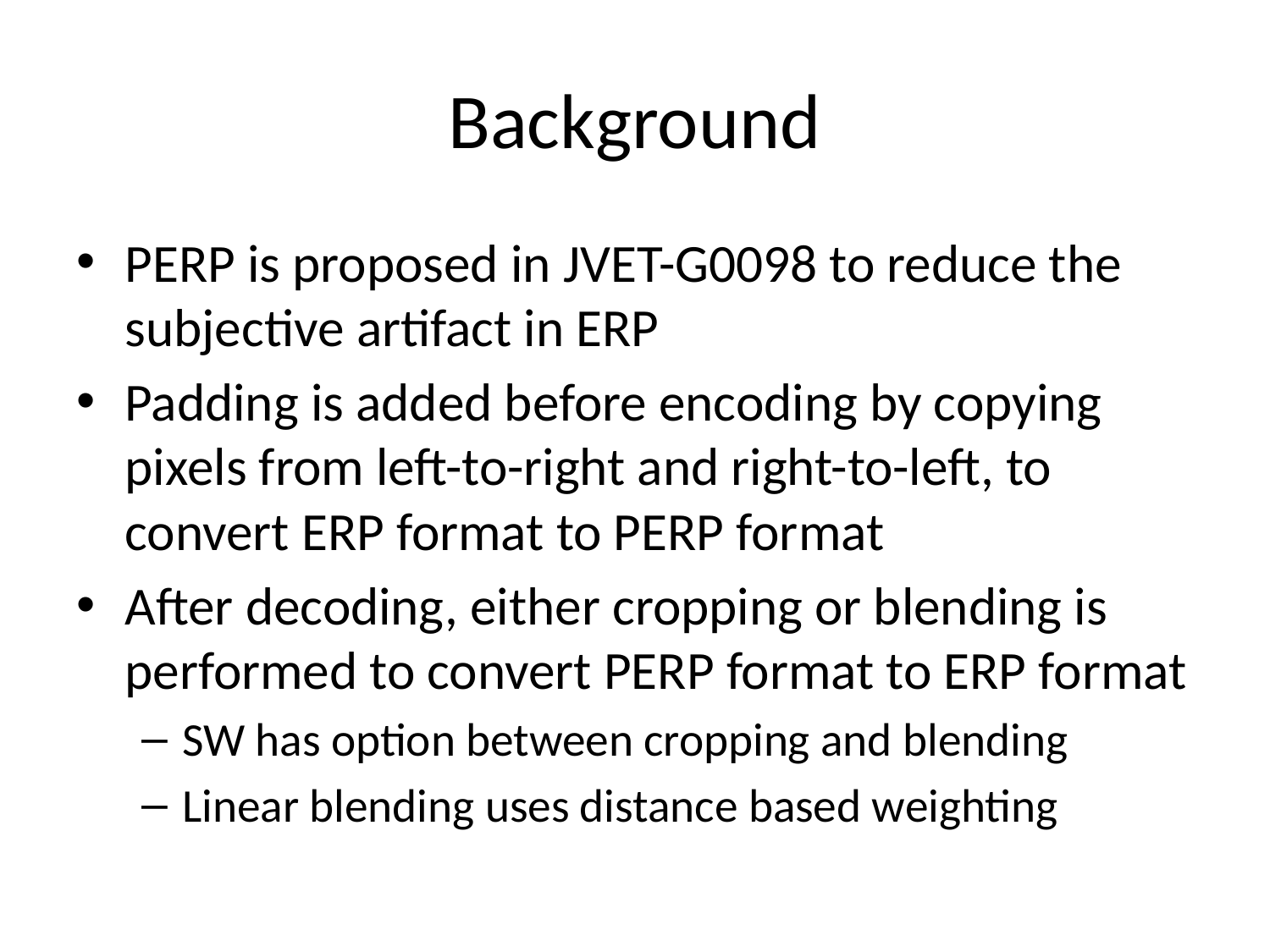

# Background
PERP is proposed in JVET-G0098 to reduce the subjective artifact in ERP
Padding is added before encoding by copying pixels from left-to-right and right-to-left, to convert ERP format to PERP format
After decoding, either cropping or blending is performed to convert PERP format to ERP format
SW has option between cropping and blending
Linear blending uses distance based weighting